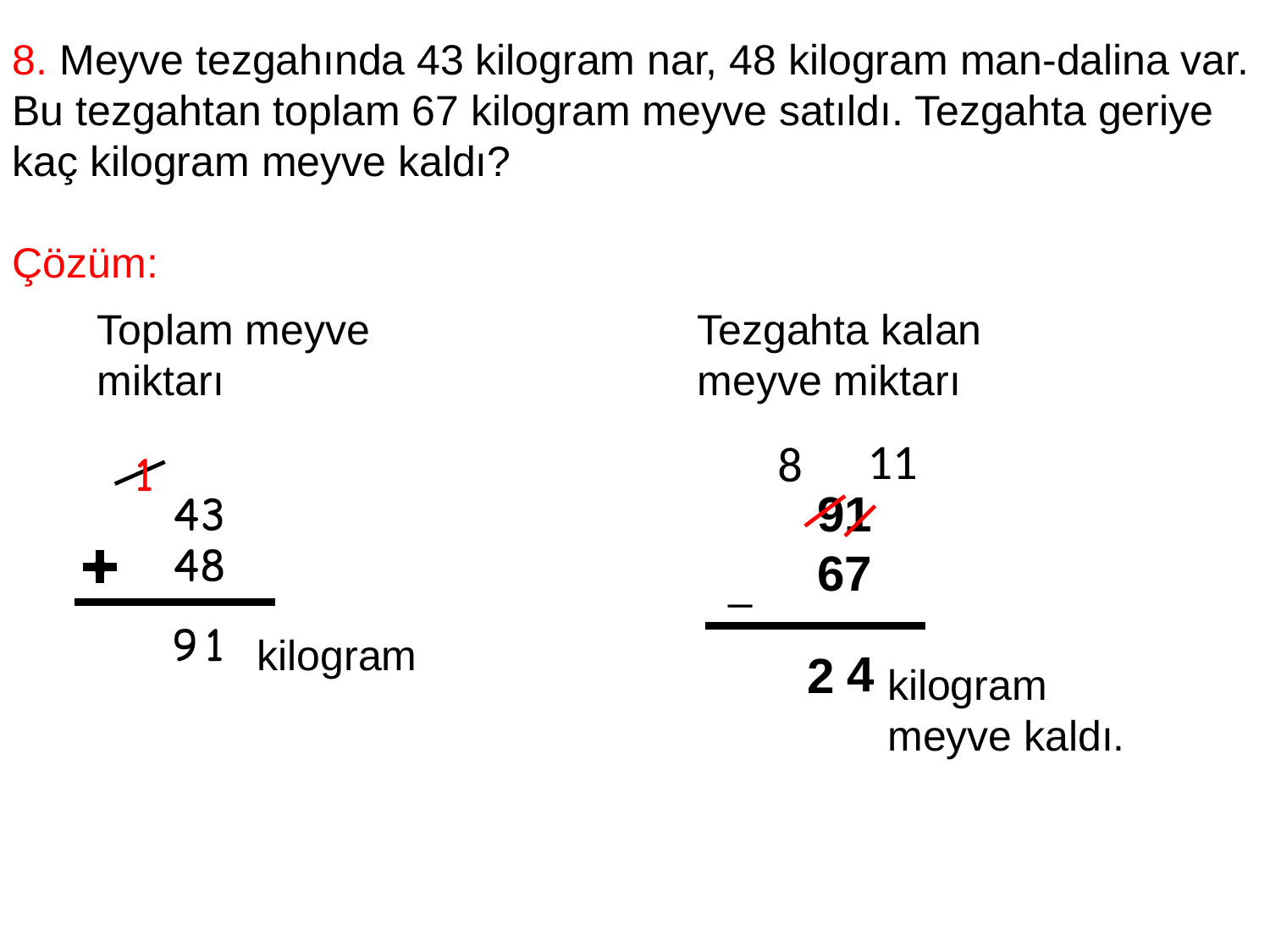

8. Meyve tezgahında 43 kilogram nar, 48 kilogram man-dalina var. Bu tezgahtan toplam 67 kilogram meyve satıldı. Tezgahta geriye kaç kilogram meyve kaldı?

Çözüm:
Toplam meyve miktarı
Tezgahta kalan meyve miktarı
11
8
1
91
67
43
48

_
9
1
kilogram
4
2
kilogram meyve kaldı.